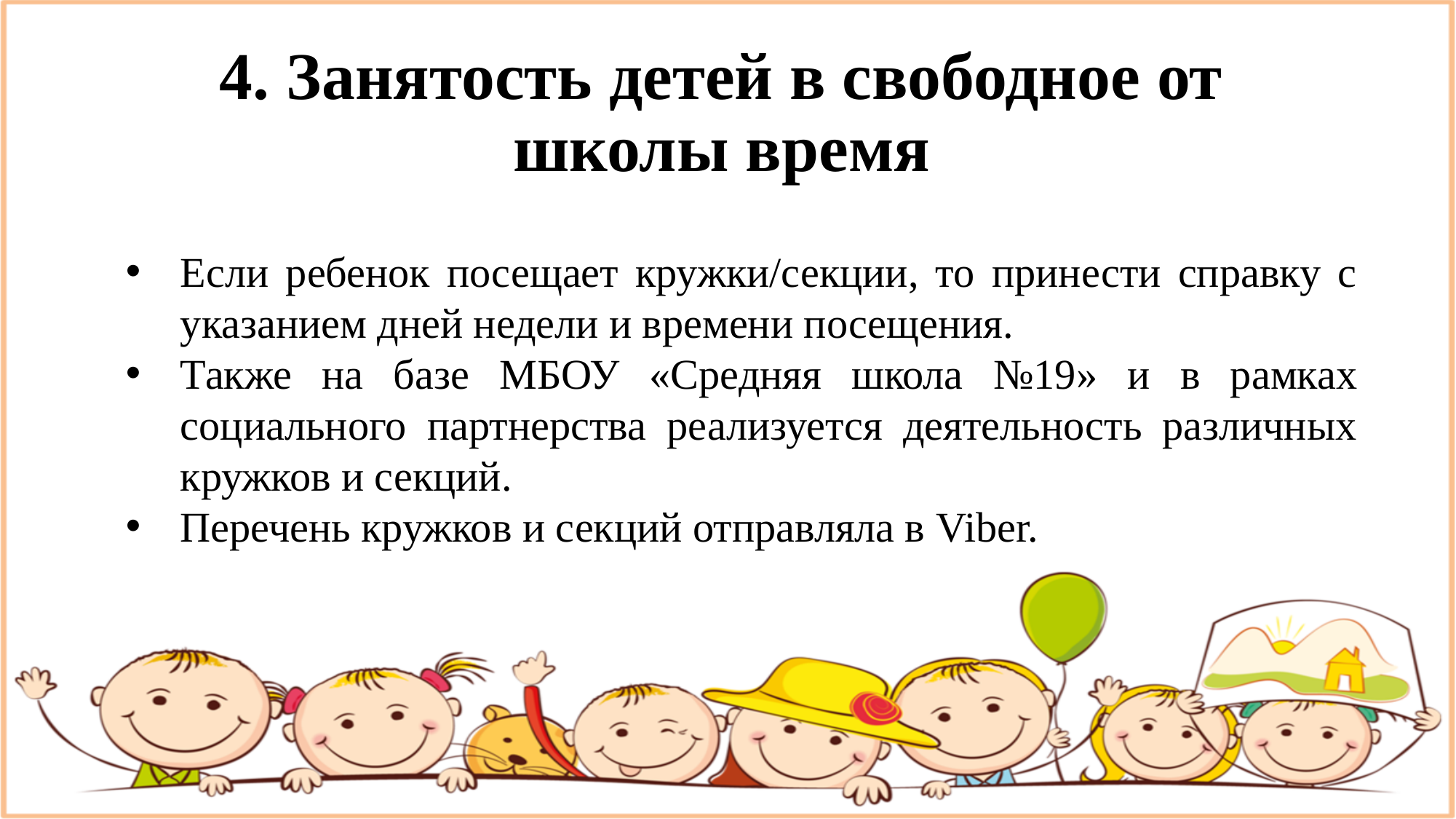

# 4. Занятость детей в свободное от школы время
Если ребенок посещает кружки/секции, то принести справку с указанием дней недели и времени посещения.
Также на базе МБОУ «Средняя школа №19» и в рамках социального партнерства реализуется деятельность различных кружков и секций.
Перечень кружков и секций отправляла в Viber.